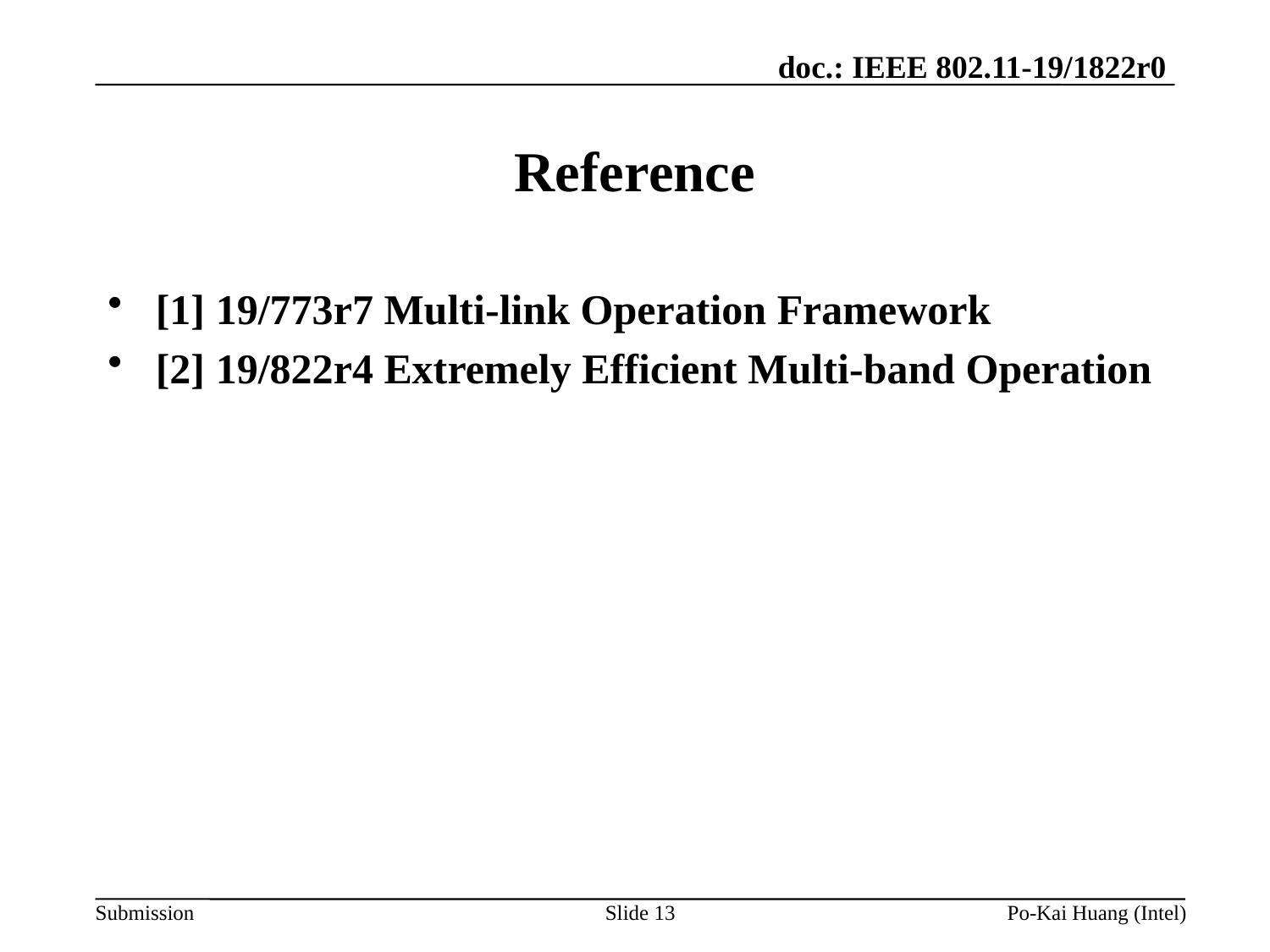

# Reference
[1] 19/773r7 Multi-link Operation Framework
[2] 19/822r4 Extremely Efficient Multi-band Operation

Slide 13
Po-Kai Huang (Intel)